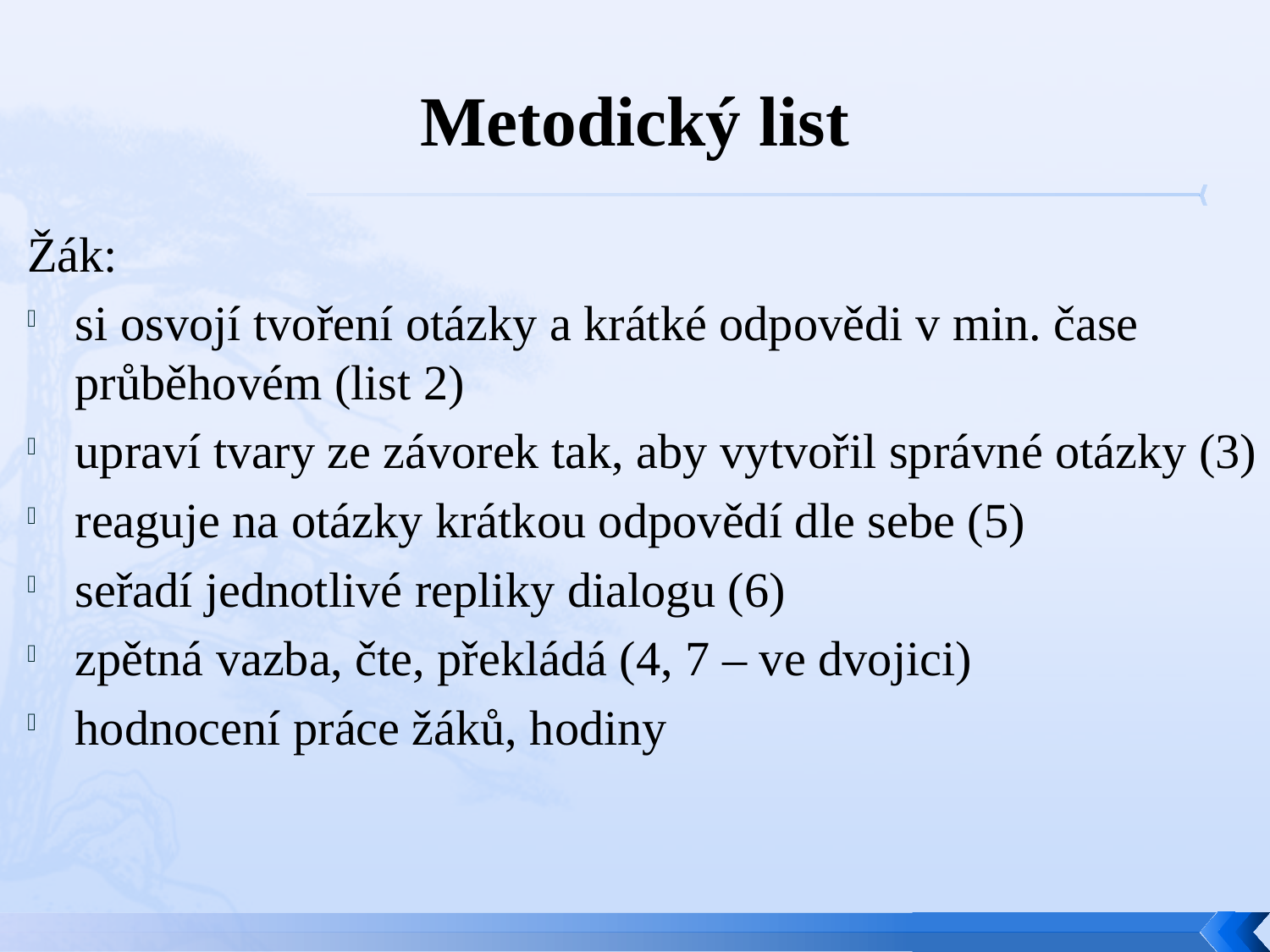

# Metodický list
Žák:
si osvojí tvoření otázky a krátké odpovědi v min. čase průběhovém (list 2)
upraví tvary ze závorek tak, aby vytvořil správné otázky (3)
reaguje na otázky krátkou odpovědí dle sebe (5)
seřadí jednotlivé repliky dialogu (6)
zpětná vazba, čte, překládá (4, 7 – ve dvojici)
hodnocení práce žáků, hodiny